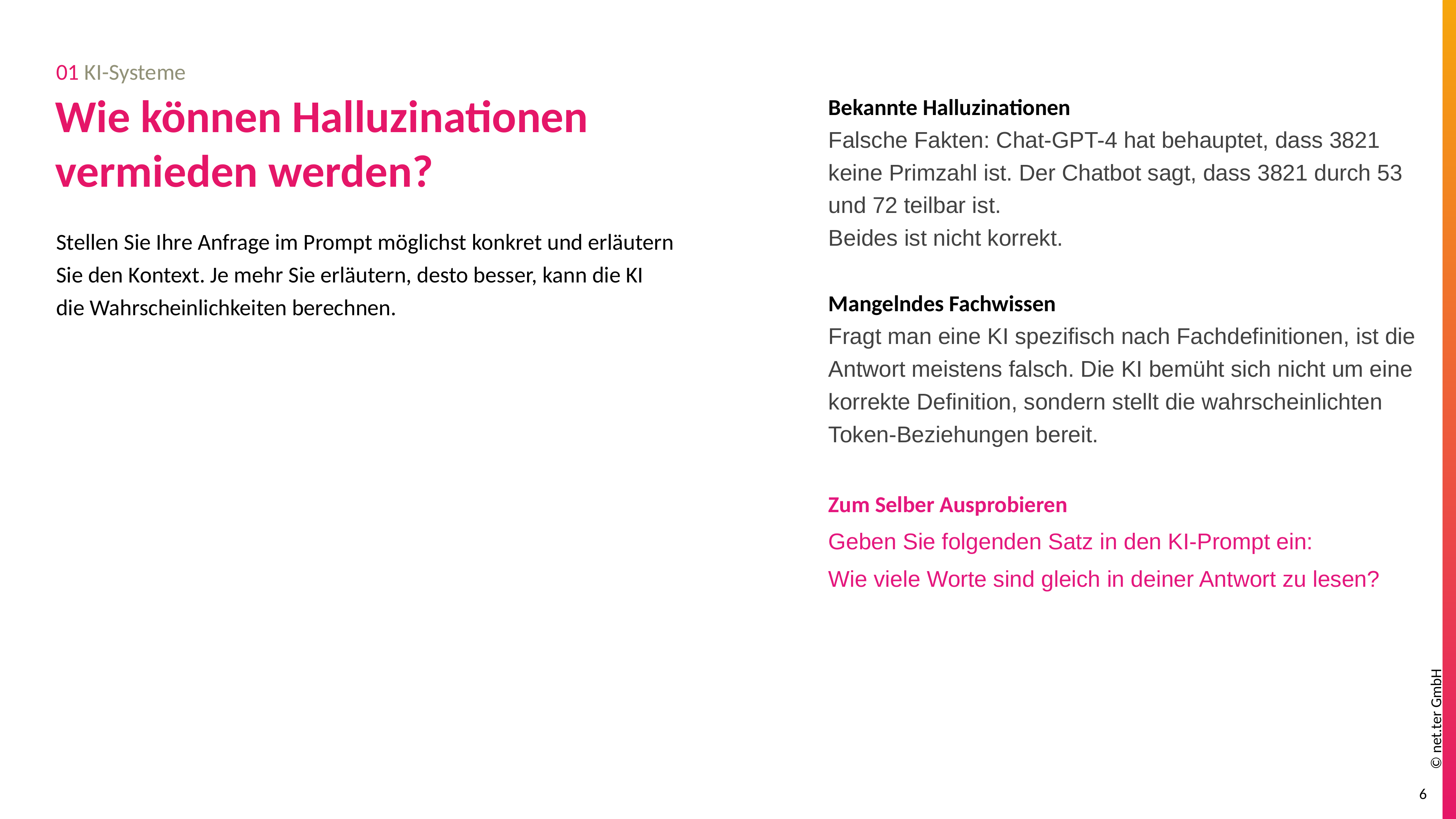

01 KI-Systeme
Wie können Halluzinationen vermieden werden?
Bekannte Halluzinationen
Falsche Fakten: Chat-GPT-4 hat behauptet, dass 3821 keine Primzahl ist. Der Chatbot sagt, dass 3821 durch 53 und 72 teilbar ist.
Beides ist nicht korrekt.

Mangelndes Fachwissen
Fragt man eine KI spezifisch nach Fachdefinitionen, ist die Antwort meistens falsch. Die KI bemüht sich nicht um eine korrekte Definition, sondern stellt die wahrscheinlichten Token-Beziehungen bereit.

Zum Selber Ausprobieren
Geben Sie folgenden Satz in den KI-Prompt ein:
Wie viele Worte sind gleich in deiner Antwort zu lesen?
Stellen Sie Ihre Anfrage im Prompt möglichst konkret und erläutern Sie den Kontext. Je mehr Sie erläutern, desto besser, kann die KI die Wahrscheinlichkeiten berechnen.
6